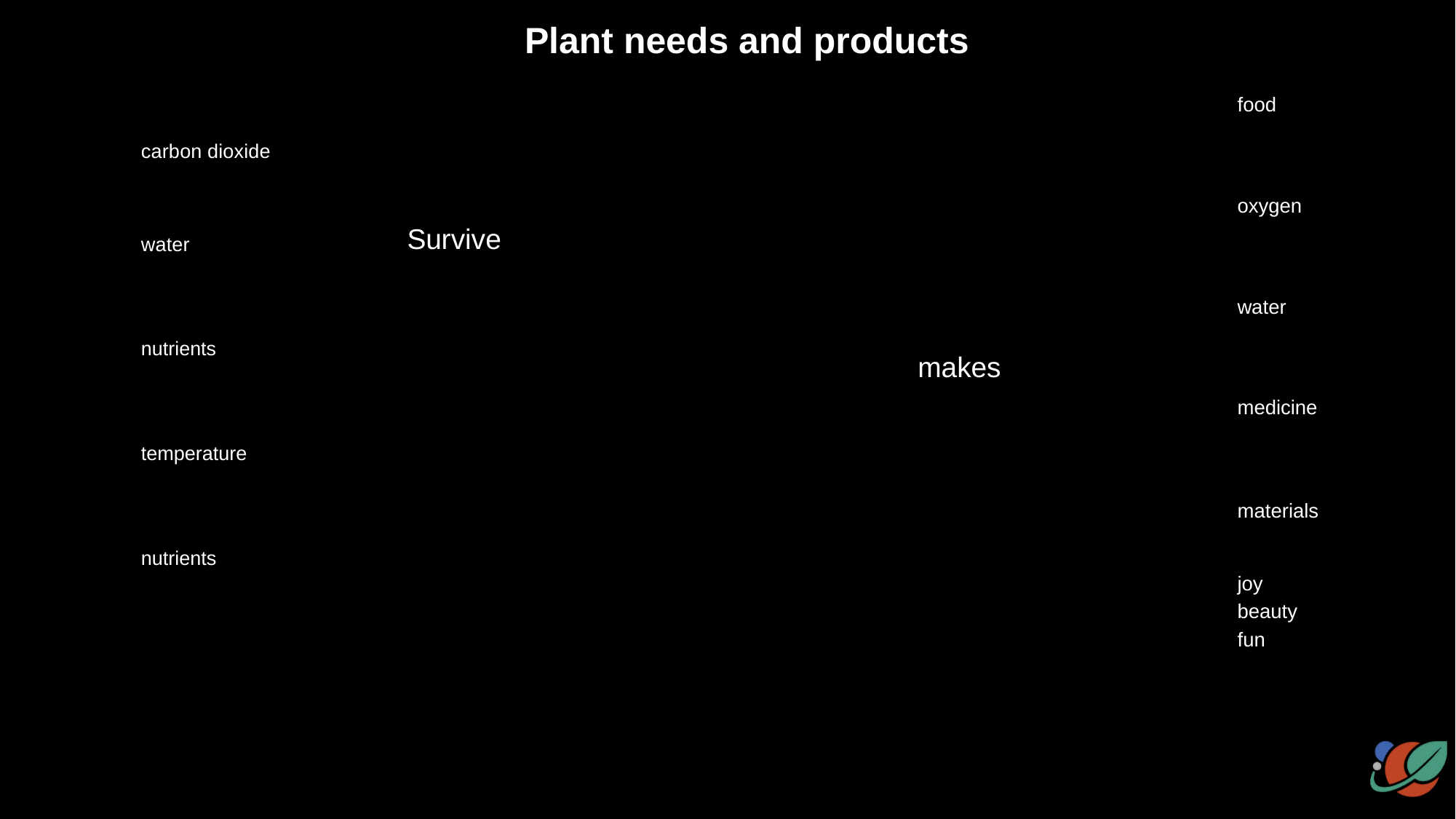

Plant needs and products

food

carbon dioxide

oxygen

Survive

water

water

nutrients

makes

medicine

temperature

materials

nutrients
joy
beauty
fun